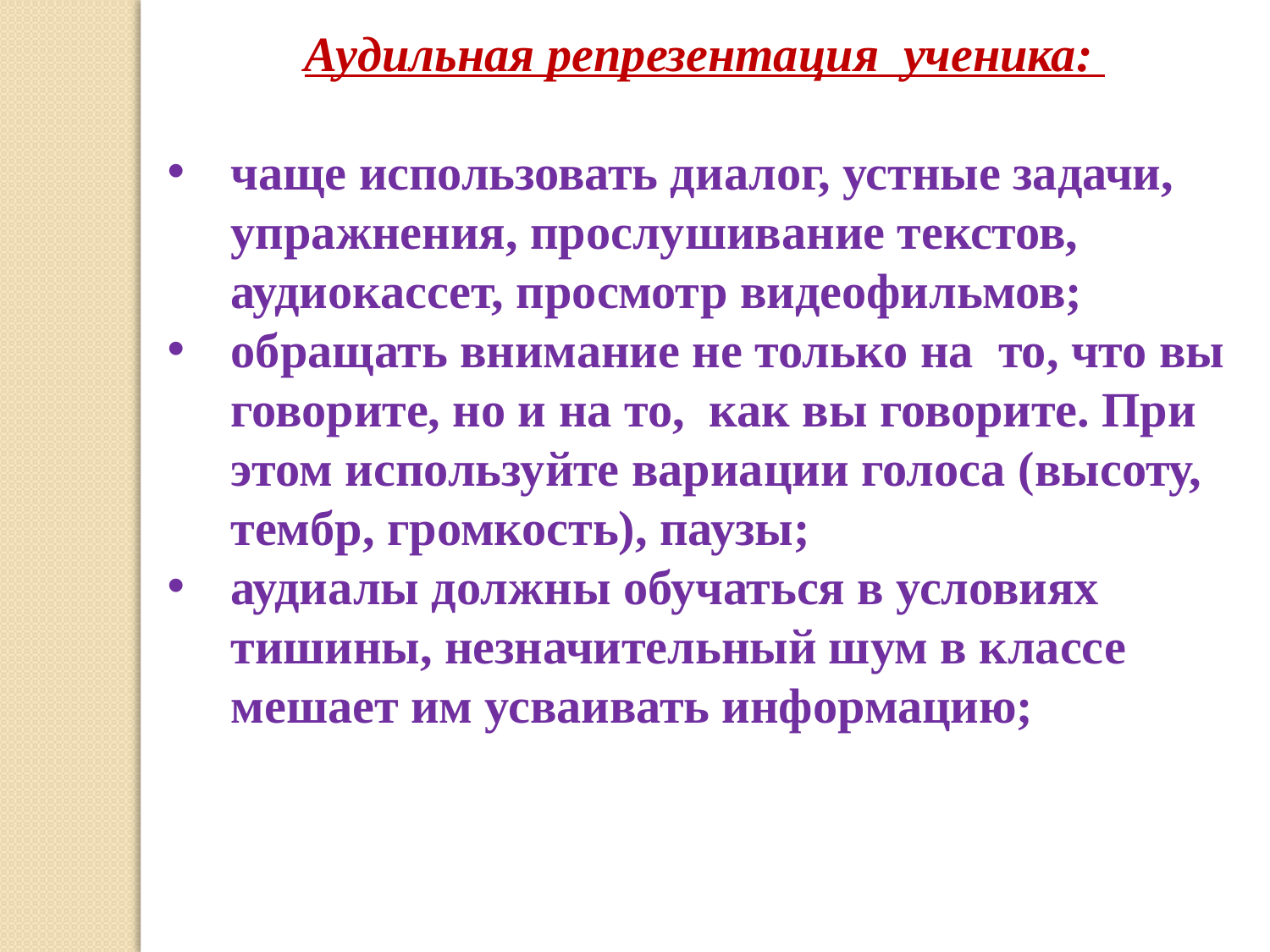

Аудильная репрезентация  ученика:

чаще использовать диалог, устные задачи, упражнения, прослушивание текстов, аудиокассет, просмотр видеофильмов;
обращать внимание не только на  то, что вы говорите, но и на то,  как вы говорите. При этом используйте вариации голоса (высоту, тембр, громкость), паузы;
аудиалы должны обучаться в условиях тишины, незначительный шум в классе мешает им усваивать информацию;